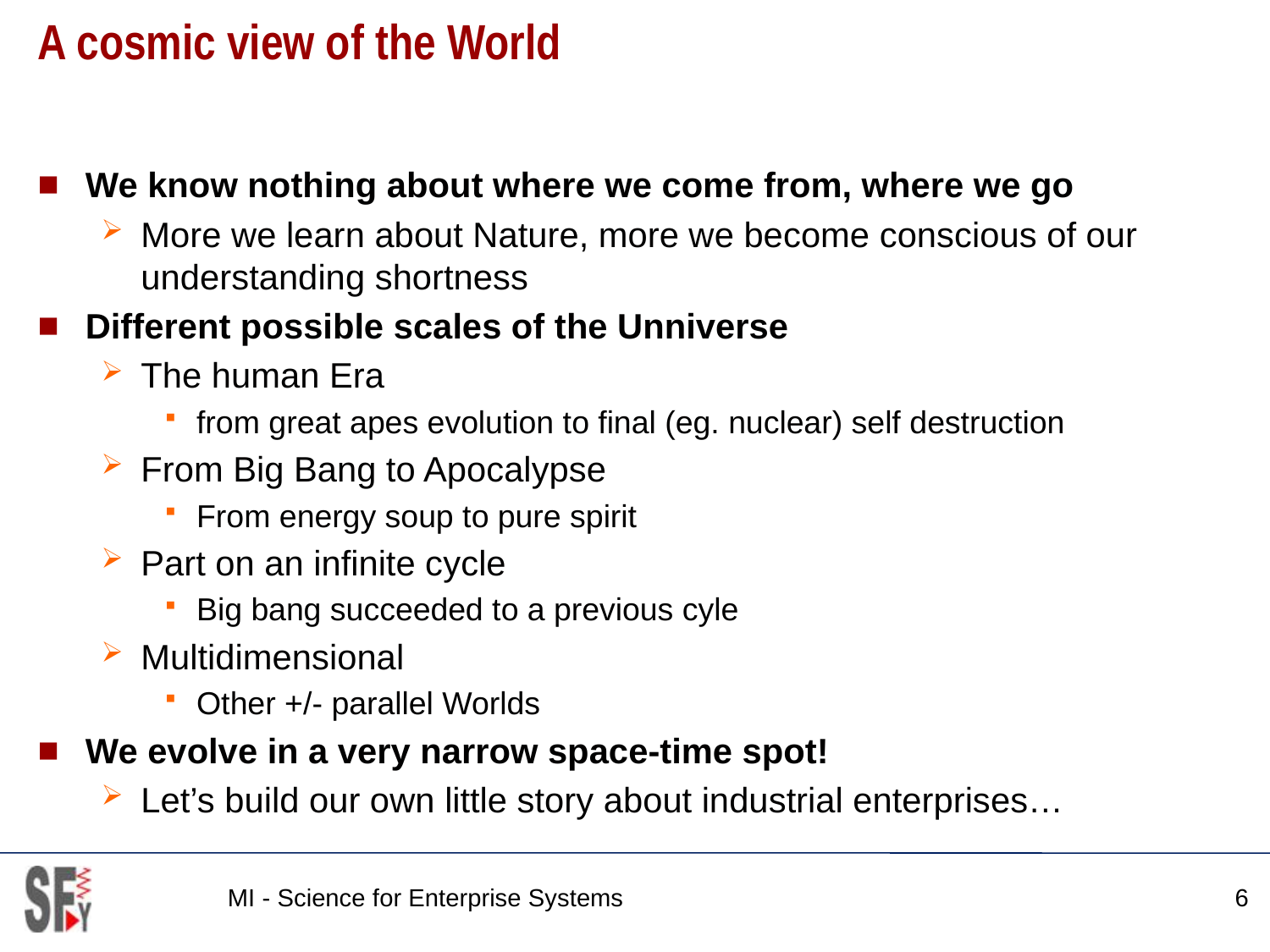

# A cosmic view of the World
We know nothing about where we come from, where we go
More we learn about Nature, more we become conscious of our understanding shortness
Different possible scales of the Unniverse
The human Era
from great apes evolution to final (eg. nuclear) self destruction
From Big Bang to Apocalypse
From energy soup to pure spirit
Part on an infinite cycle
Big bang succeeded to a previous cyle
Multidimensional
Other +/- parallel Worlds
We evolve in a very narrow space-time spot!
Let’s build our own little story about industrial enterprises…
MI - Science for Enterprise Systems
6